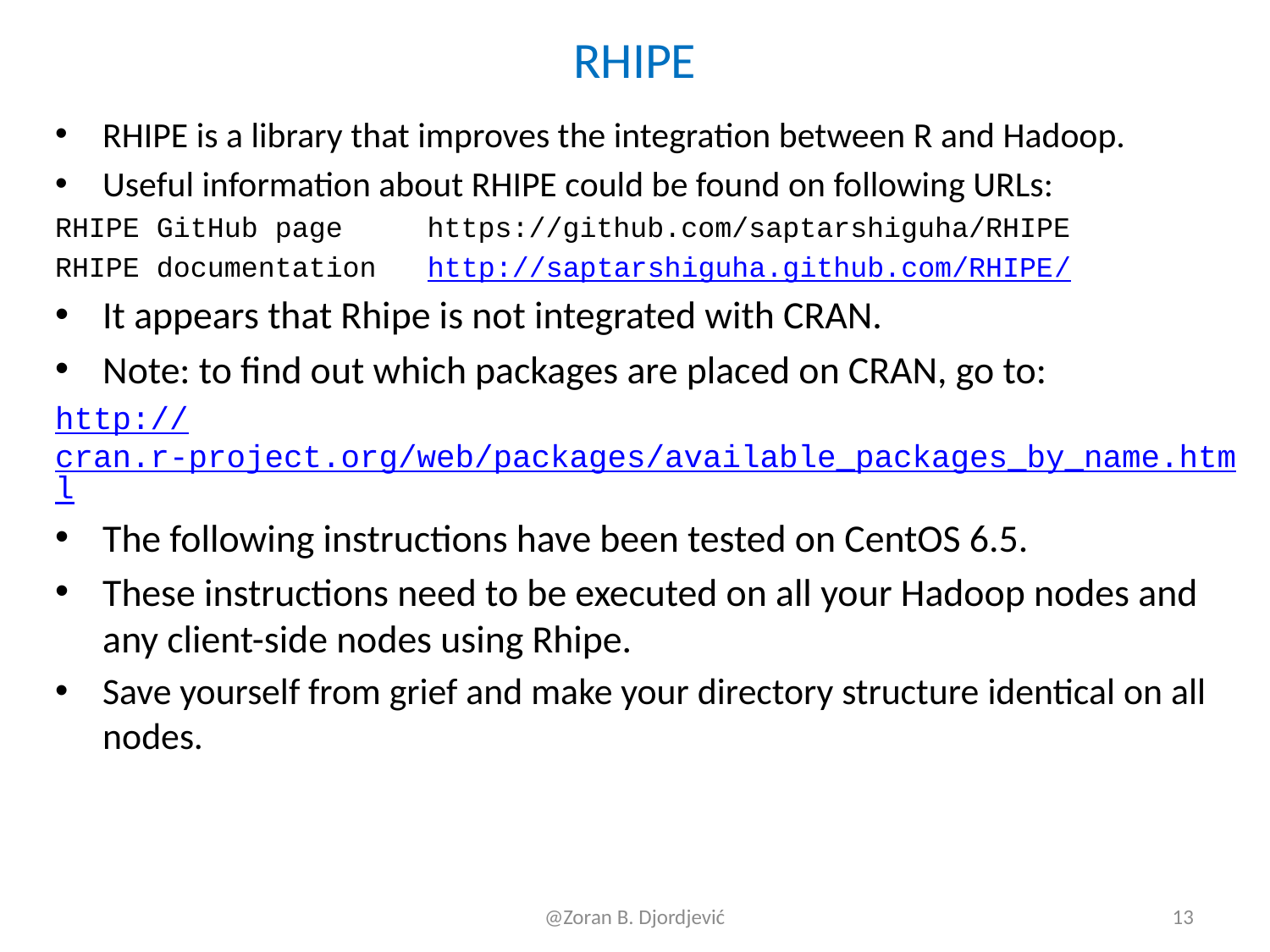

# RHIPE
RHIPE is a library that improves the integration between R and Hadoop.
Useful information about RHIPE could be found on following URLs:
RHIPE GitHub page     https://github.com/saptarshiguha/RHIPE
RHIPE documentation   http://saptarshiguha.github.com/RHIPE/
It appears that Rhipe is not integrated with CRAN.
Note: to find out which packages are placed on CRAN, go to:
http://cran.r-project.org/web/packages/available_packages_by_name.html
The following instructions have been tested on CentOS 6.5.
These instructions need to be executed on all your Hadoop nodes and any client-side nodes using Rhipe.
Save yourself from grief and make your directory structure identical on all nodes.
@Zoran B. Djordjević
13